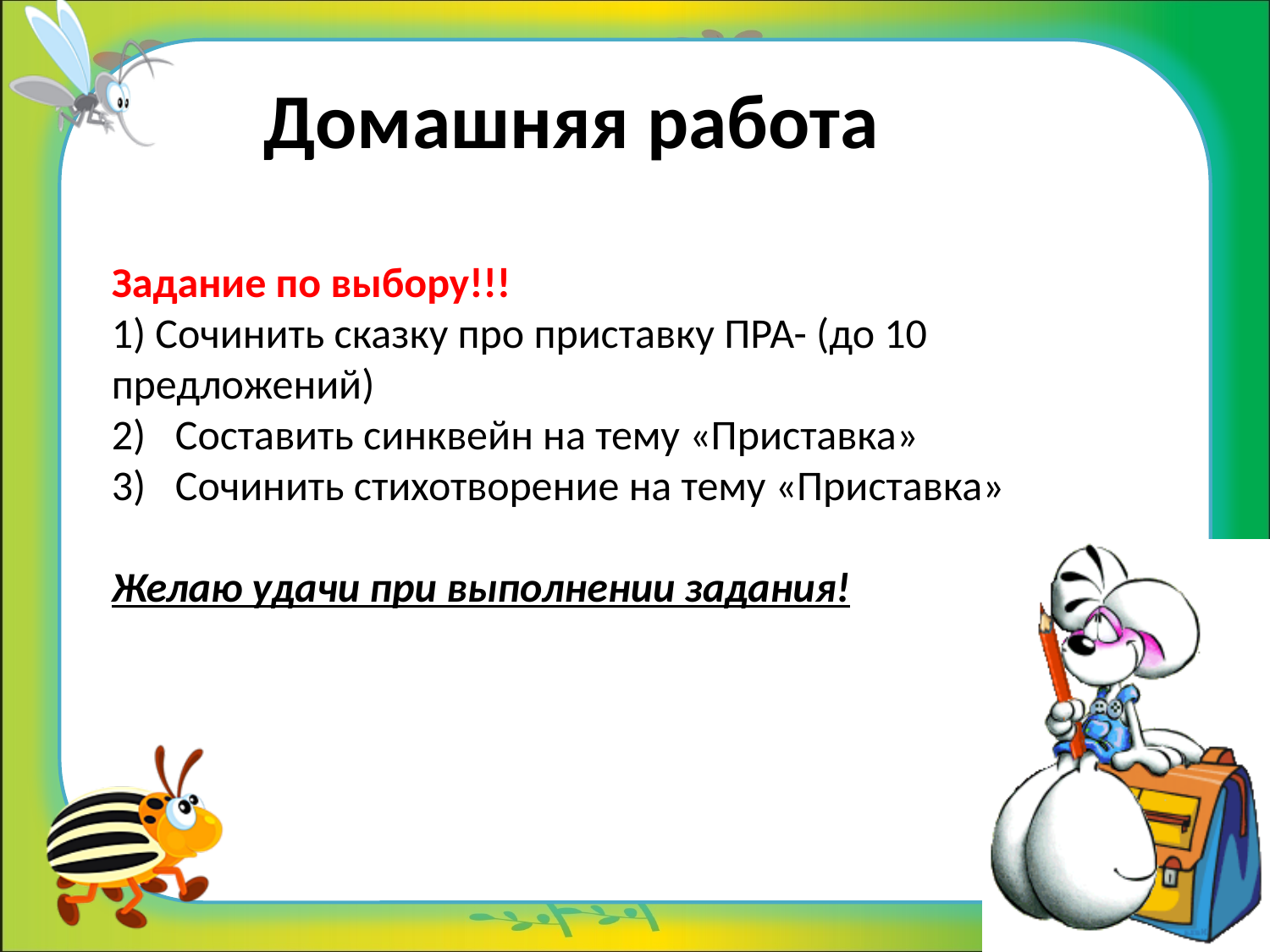

Домашняя работа

Задание по выбору!!!
1) Сочинить сказку про приставку ПРА- (до 10 предложений)
Составить синквейн на тему «Приставка»
Сочинить стихотворение на тему «Приставка»

Желаю удачи при выполнении задания!